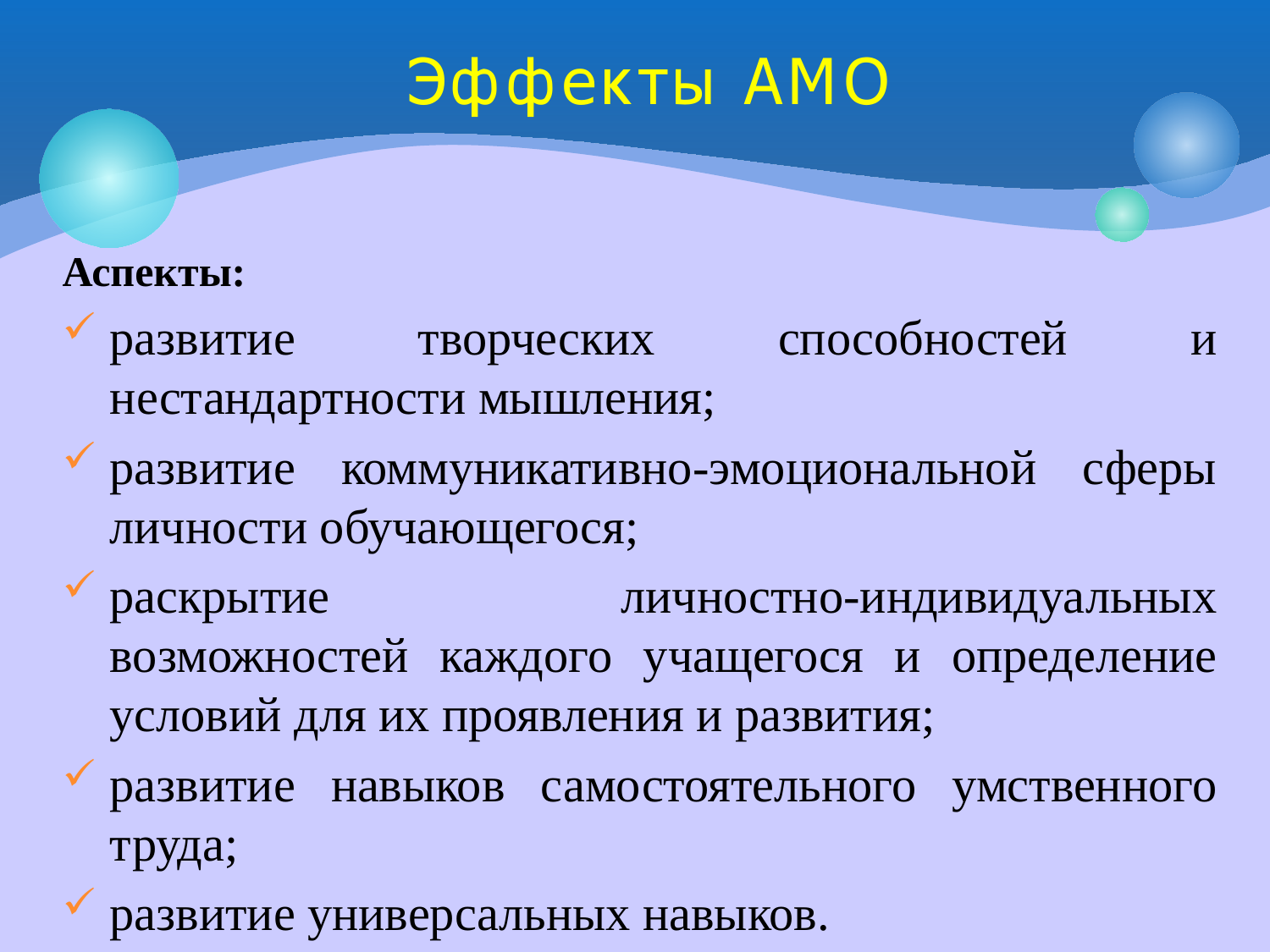

# Эффекты АМО
Аспекты:
развитие творческих способностей и нестандартности мышления;
развитие коммуникативно-эмоциональной сферы личности обучающегося;
раскрытие личностно-индивидуальных возможностей каждого учащегося и определение условий для их проявления и развития;
развитие навыков самостоятельного умственного труда;
развитие универсальных навыков.